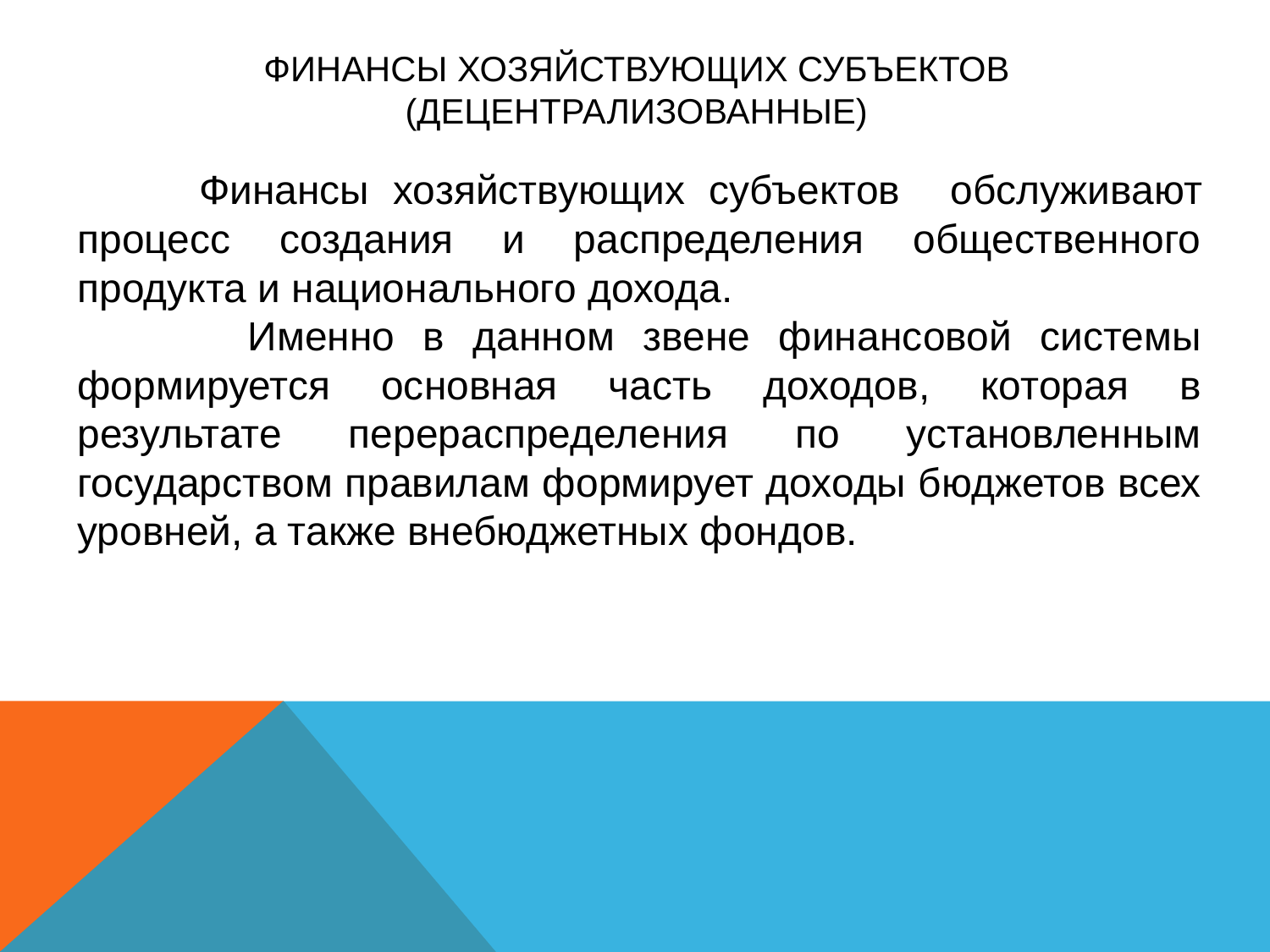

# финансы хозяйствующих субъектов (децентрализованные)
     Финансы хозяйствующих субъектов	 обслуживают процесс создания и распределения общественного продукта и национального дохода.
      Именно в данном звене финансовой системы формируется основная часть доходов, которая в результате перераспределения по установленным государством правилам формирует доходы бюджетов всех уровней, а также внебюджетных фондов.